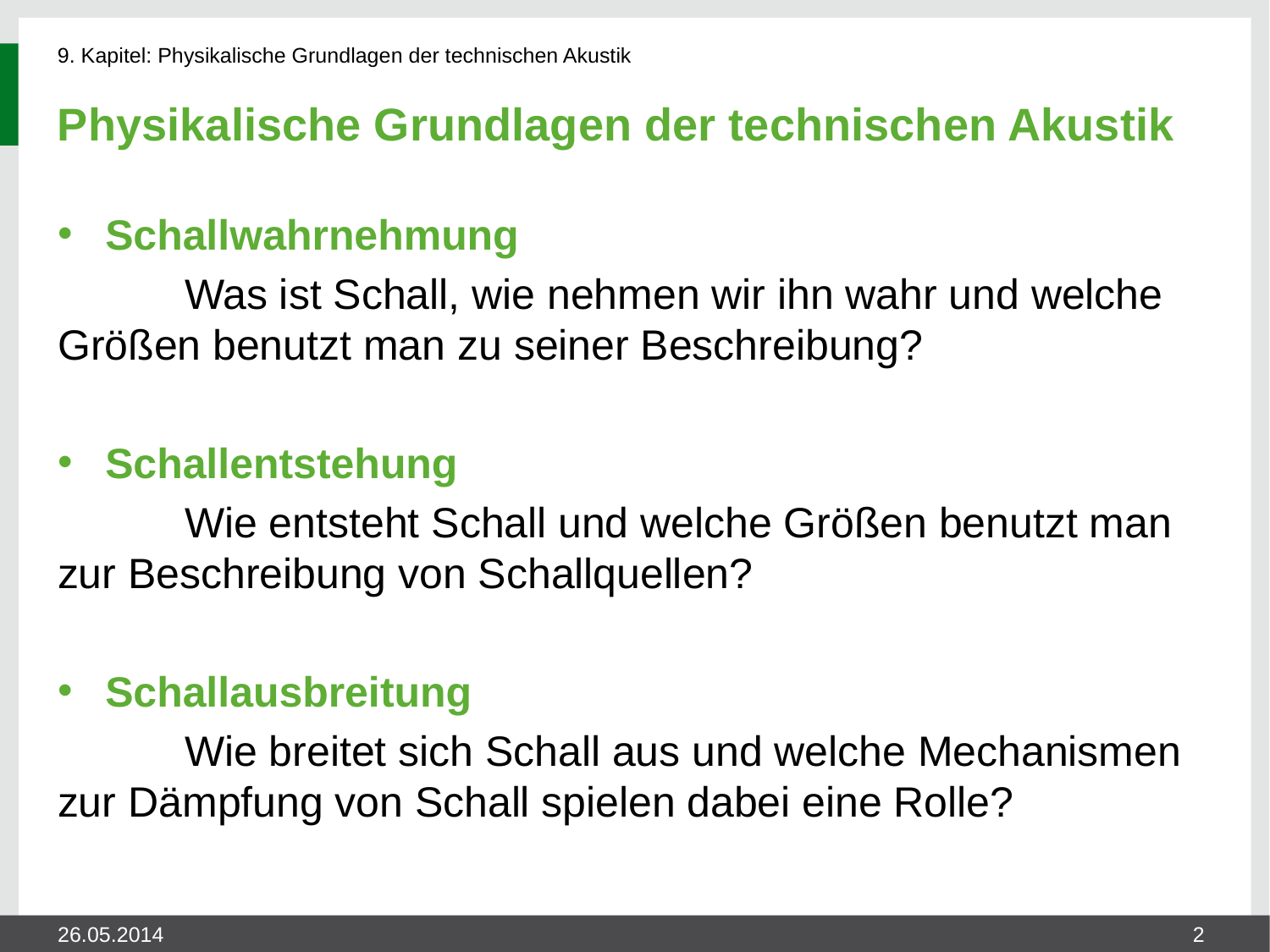

# Physikalische Grundlagen der technischen Akustik
Schallwahrnehmung
	Was ist Schall, wie nehmen wir ihn wahr und welche 	Größen benutzt man zu seiner Beschreibung?

Schallentstehung
	Wie entsteht Schall und welche Größen benutzt man 	zur Beschreibung von Schallquellen?

Schallausbreitung
	Wie breitet sich Schall aus und welche Mechanismen 	zur Dämpfung von Schall spielen dabei eine Rolle?
26.05.2014
2